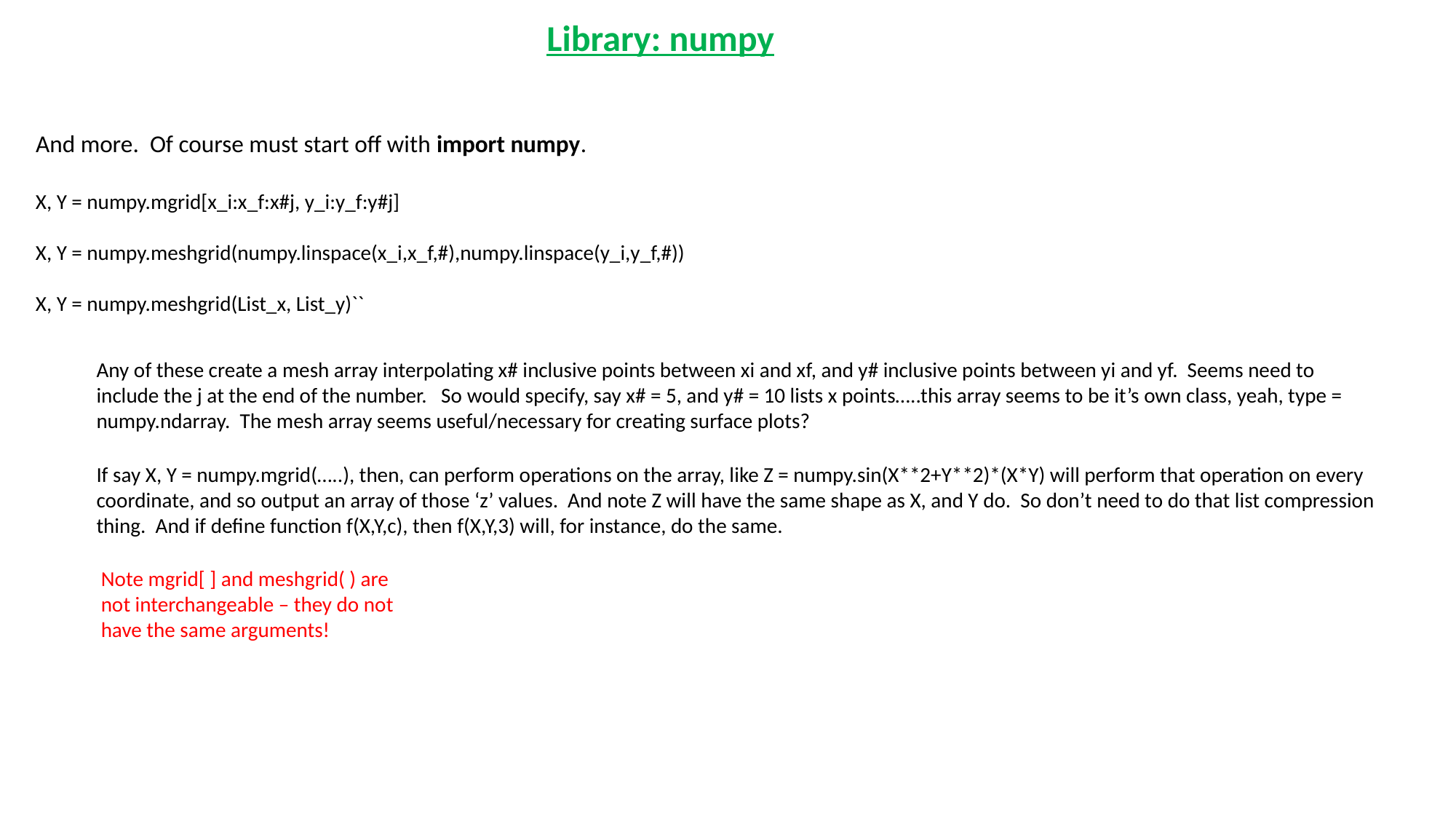

Library: numpy
And more.  Of course must start off with import numpy.
X, Y = numpy.mgrid[x_i:x_f:x#j, y_i:y_f:y#j]

X, Y = numpy.meshgrid(numpy.linspace(x_i,x_f,#),numpy.linspace(y_i,y_f,#))

X, Y = numpy.meshgrid(List_x, List_y)``
Any of these create a mesh array interpolating x# inclusive points between xi and xf, and y# inclusive points between yi and yf.  Seems need to include the j at the end of the number.   So would specify, say x# = 5, and y# = 10 lists x points…..this array seems to be it’s own class, yeah, type = numpy.ndarray.  The mesh array seems useful/necessary for creating surface plots?
If say X, Y = numpy.mgrid(…..), then, can perform operations on the array, like Z = numpy.sin(X**2+Y**2)*(X*Y) will perform that operation on every coordinate, and so output an array of those ‘z’ values.  And note Z will have the same shape as X, and Y do.  So don’t need to do that list compression thing.  And if define function f(X,Y,c), then f(X,Y,3) will, for instance, do the same.
Note mgrid[ ] and meshgrid( ) are not interchangeable – they do not have the same arguments!